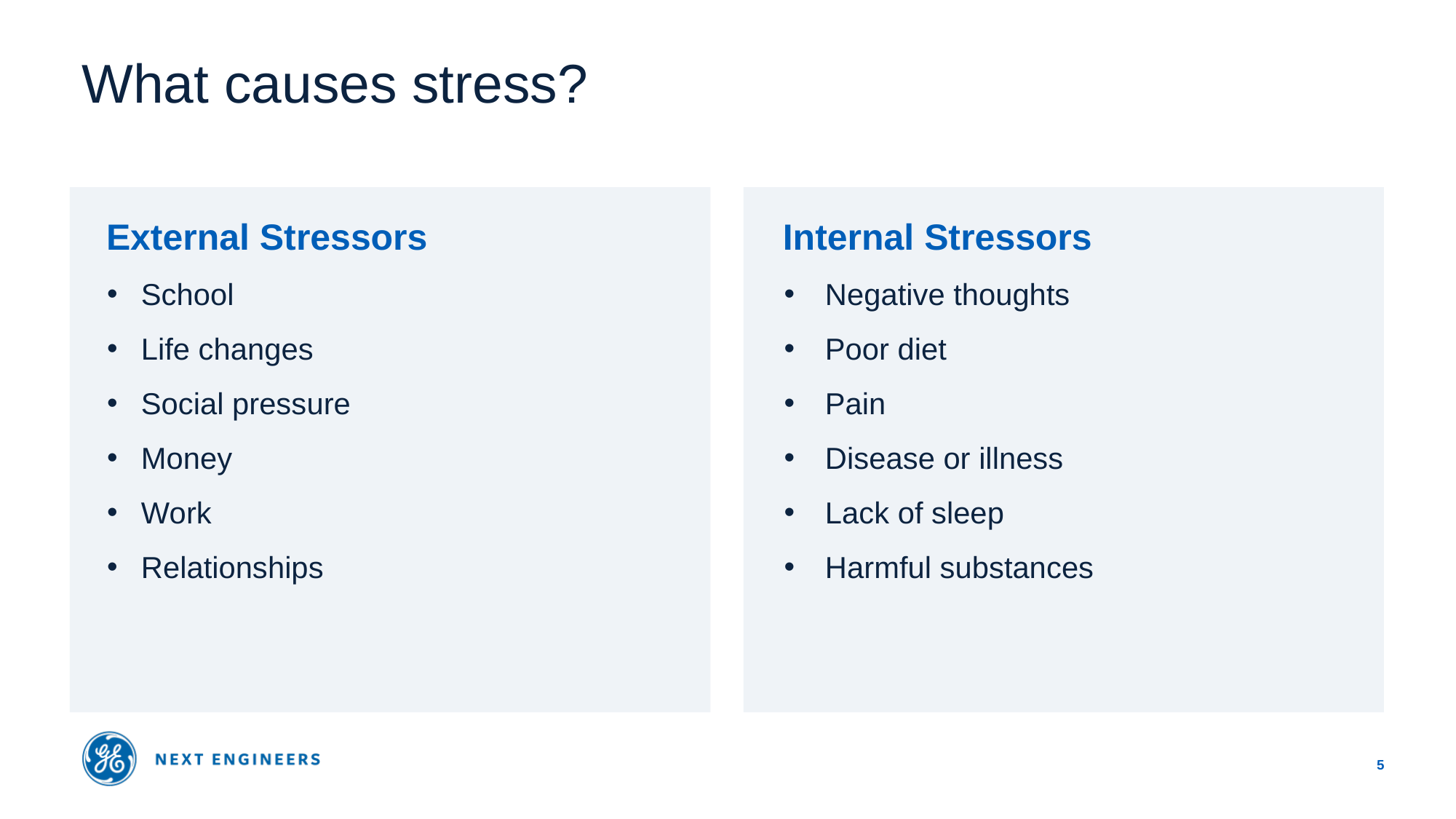

# What causes stress?
Internal Stressors
External Stressors
School
Life changes
Social pressure
Money
Work
Relationships
Negative thoughts
Poor diet
Pain
Disease or illness
Lack of sleep
Harmful substances
5